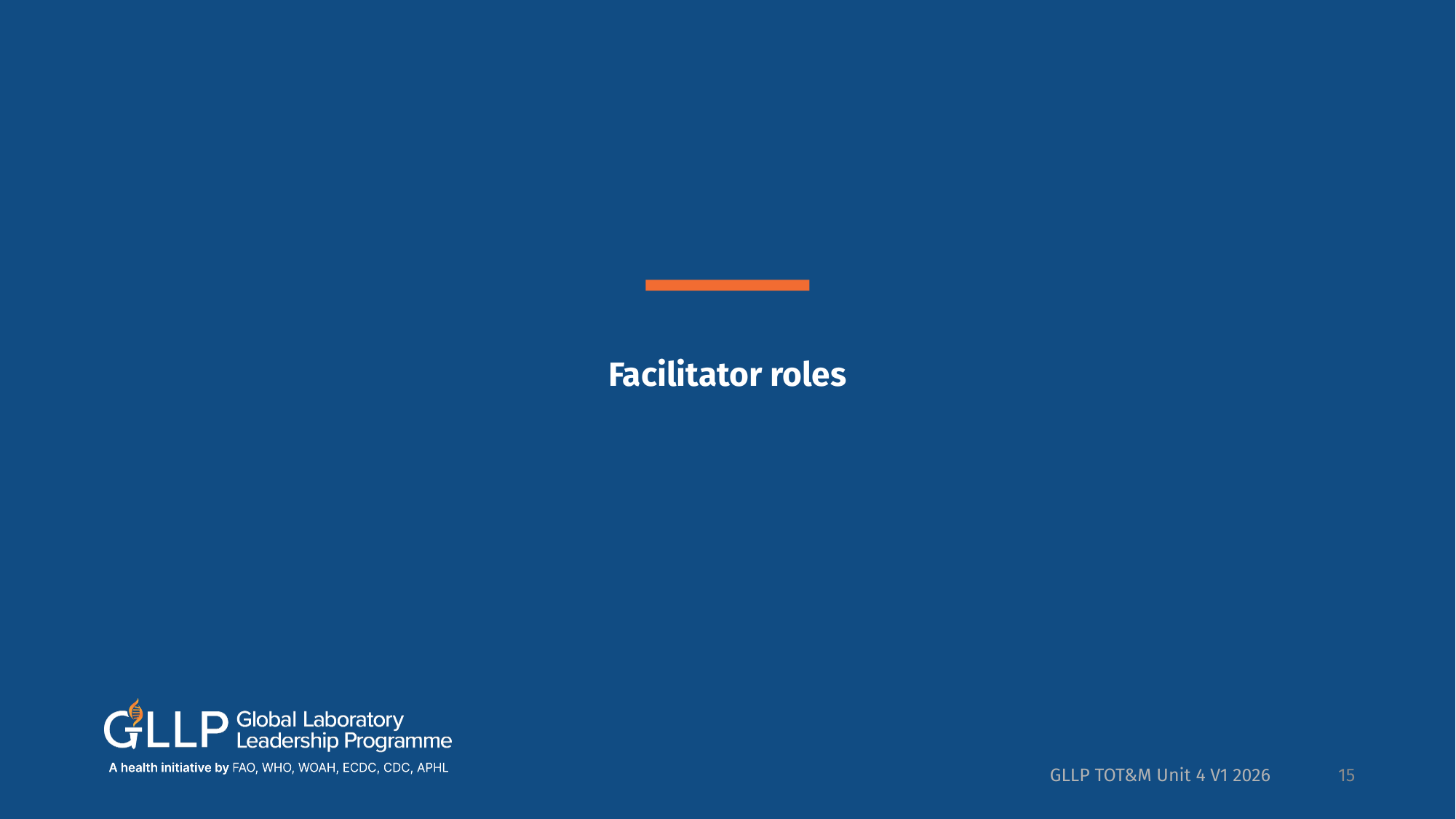

# Facilitator roles
GLLP TOT&M Unit 4 V1 2026
15